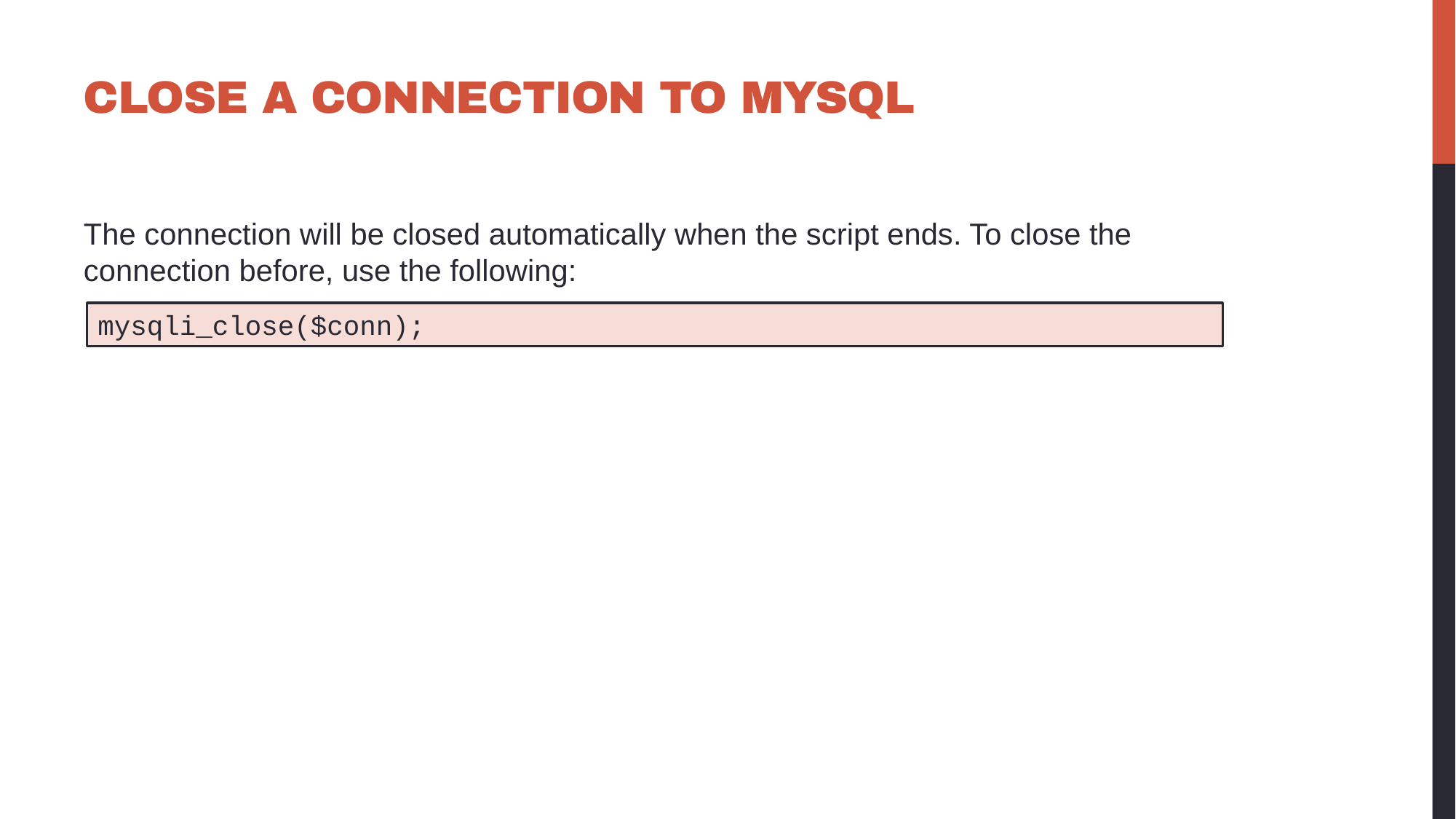

# Close a Connection to MySQL
The connection will be closed automatically when the script ends. To close the connection before, use the following:

mysqli_close($conn);